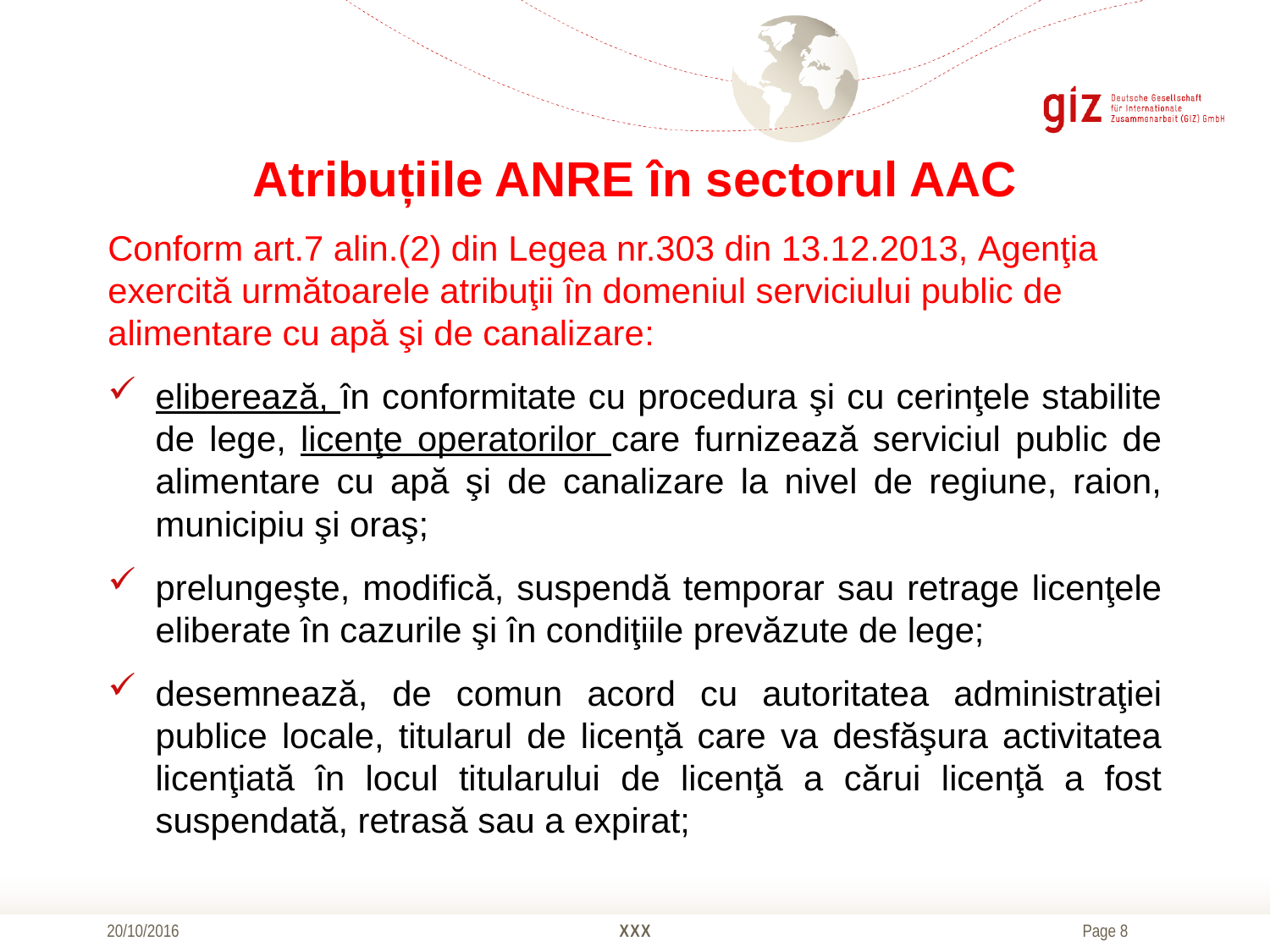

# Atribuțiile ANRE în sectorul AAC
Conform art.7 alin.(2) din Legea nr.303 din 13.12.2013, Agenţia exercită următoarele atribuţii în domeniul serviciului public de alimentare cu apă şi de canalizare:
eliberează, în conformitate cu procedura şi cu cerinţele stabilite de lege, licenţe operatorilor care furnizează serviciul public de alimentare cu apă şi de canalizare la nivel de regiune, raion, municipiu şi oraş;
prelungeşte, modifică, suspendă temporar sau retrage licenţele eliberate în cazurile şi în condiţiile prevăzute de lege;
desemnează, de comun acord cu autoritatea administraţiei publice locale, titularul de licenţă care va desfăşura activitatea licenţiată în locul titularului de licenţă a cărui licenţă a fost suspendată, retrasă sau a expirat;

20/10/2016
XXX